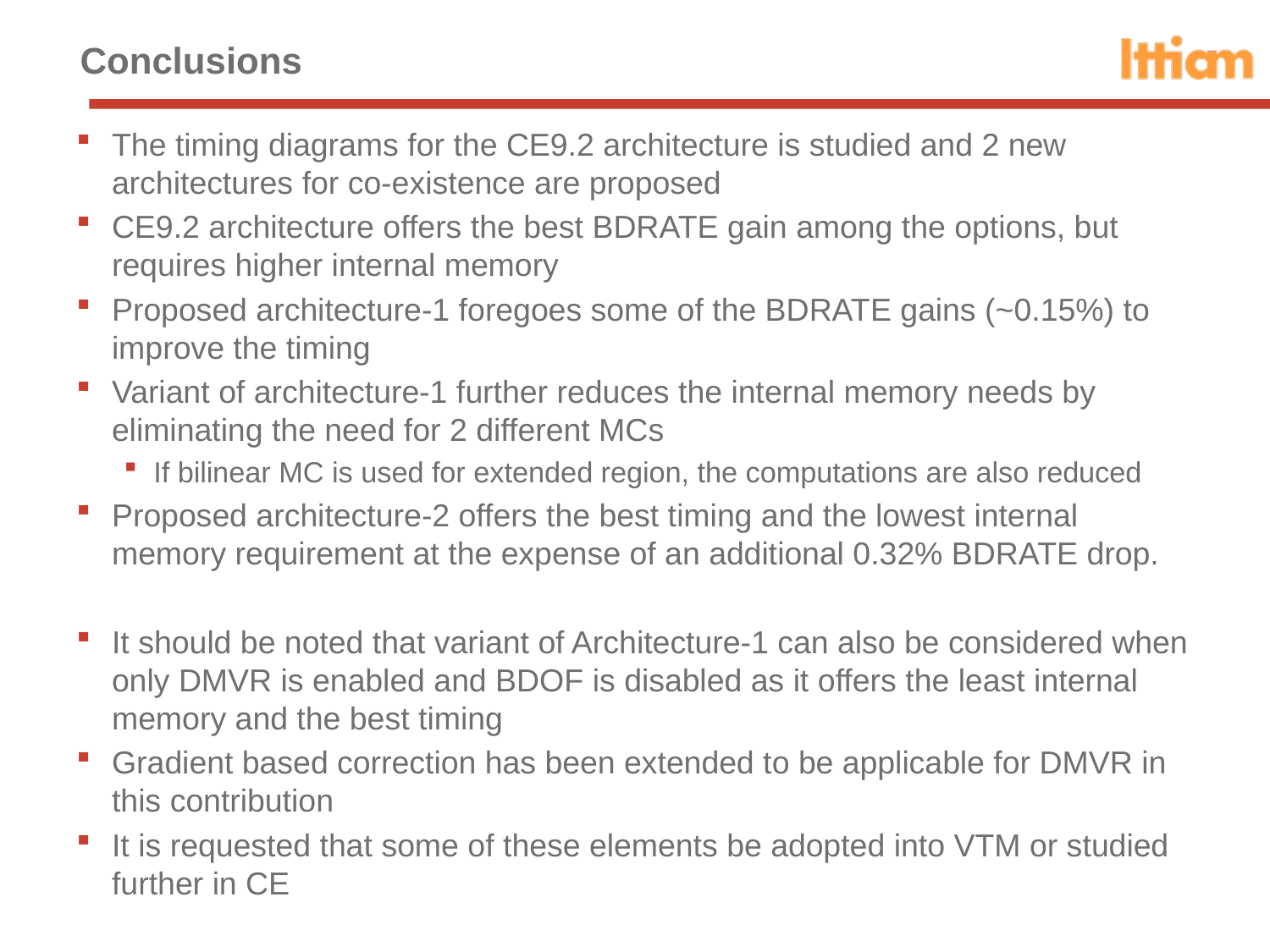

# Conclusions
The timing diagrams for the CE9.2 architecture is studied and 2 new architectures for co-existence are proposed
CE9.2 architecture offers the best BDRATE gain among the options, but requires higher internal memory
Proposed architecture-1 foregoes some of the BDRATE gains (~0.15%) to improve the timing
Variant of architecture-1 further reduces the internal memory needs by eliminating the need for 2 different MCs
If bilinear MC is used for extended region, the computations are also reduced
Proposed architecture-2 offers the best timing and the lowest internal memory requirement at the expense of an additional 0.32% BDRATE drop.

It should be noted that variant of Architecture-1 can also be considered when only DMVR is enabled and BDOF is disabled as it offers the least internal memory and the best timing
Gradient based correction has been extended to be applicable for DMVR in this contribution
It is requested that some of these elements be adopted into VTM or studied further in CE